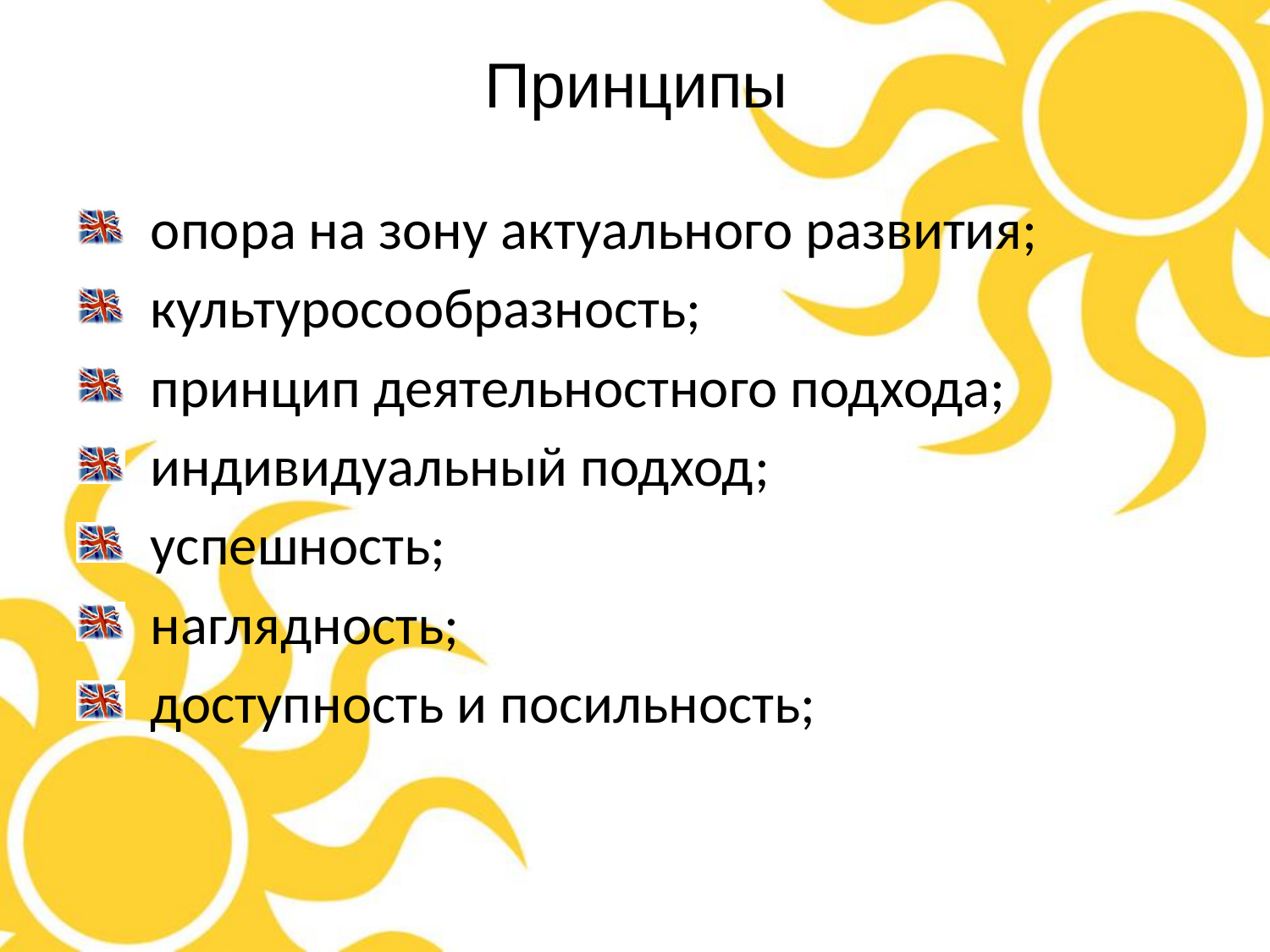

# Принципы
  опора на зону актуального развития;
  культуросообразность;
  принцип деятельностного подхода;
  индивидуальный подход;
  успешность;
  наглядность;
  доступность и посильность;